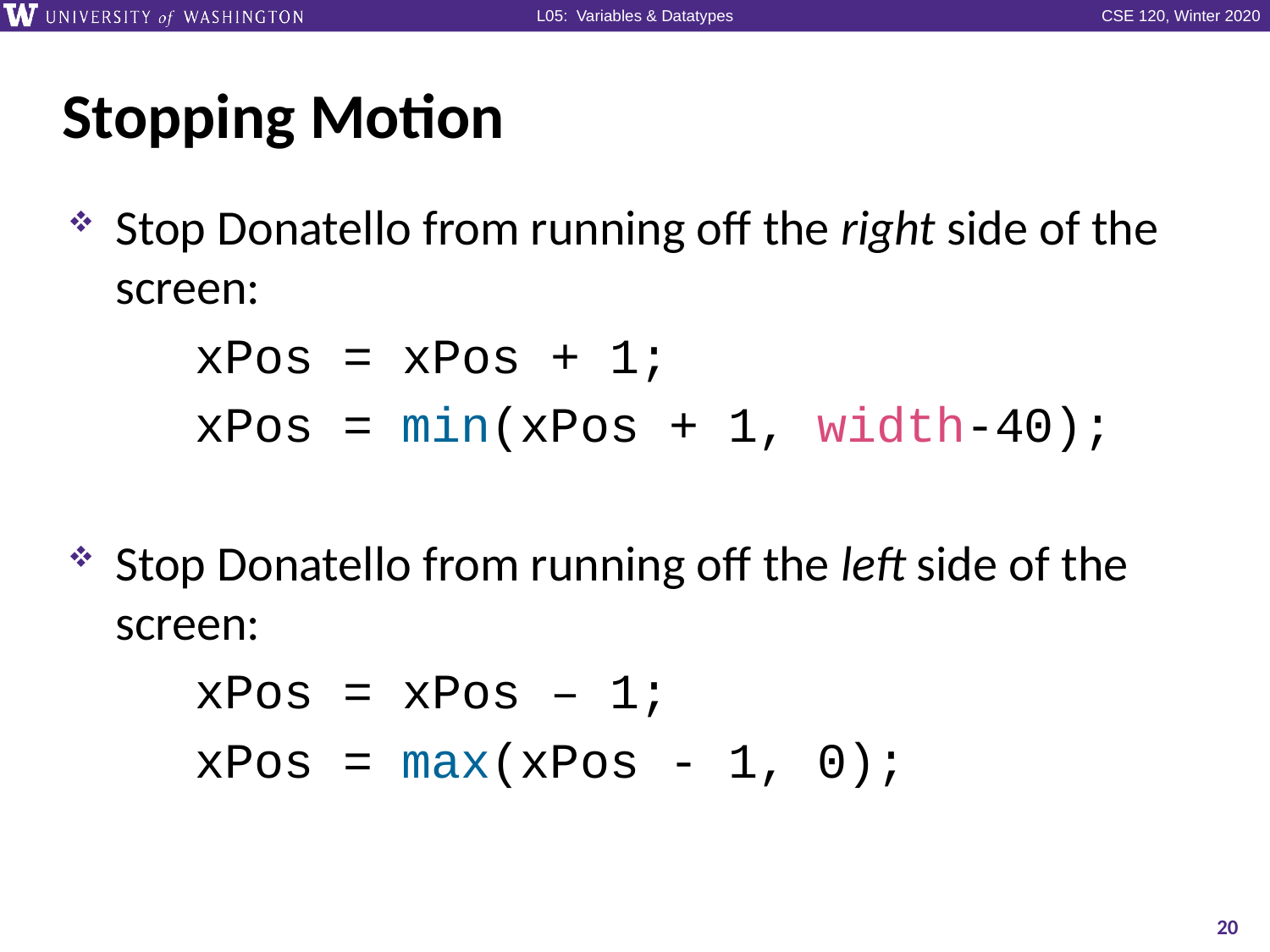

# Stopping Motion
Stop Donatello from running off the right side of the screen:
	xPos = xPos + 1;
	xPos = min(xPos + 1, width-40);

Stop Donatello from running off the left side of the screen:
	xPos = xPos – 1;
	xPos = max(xPos - 1, 0);

20